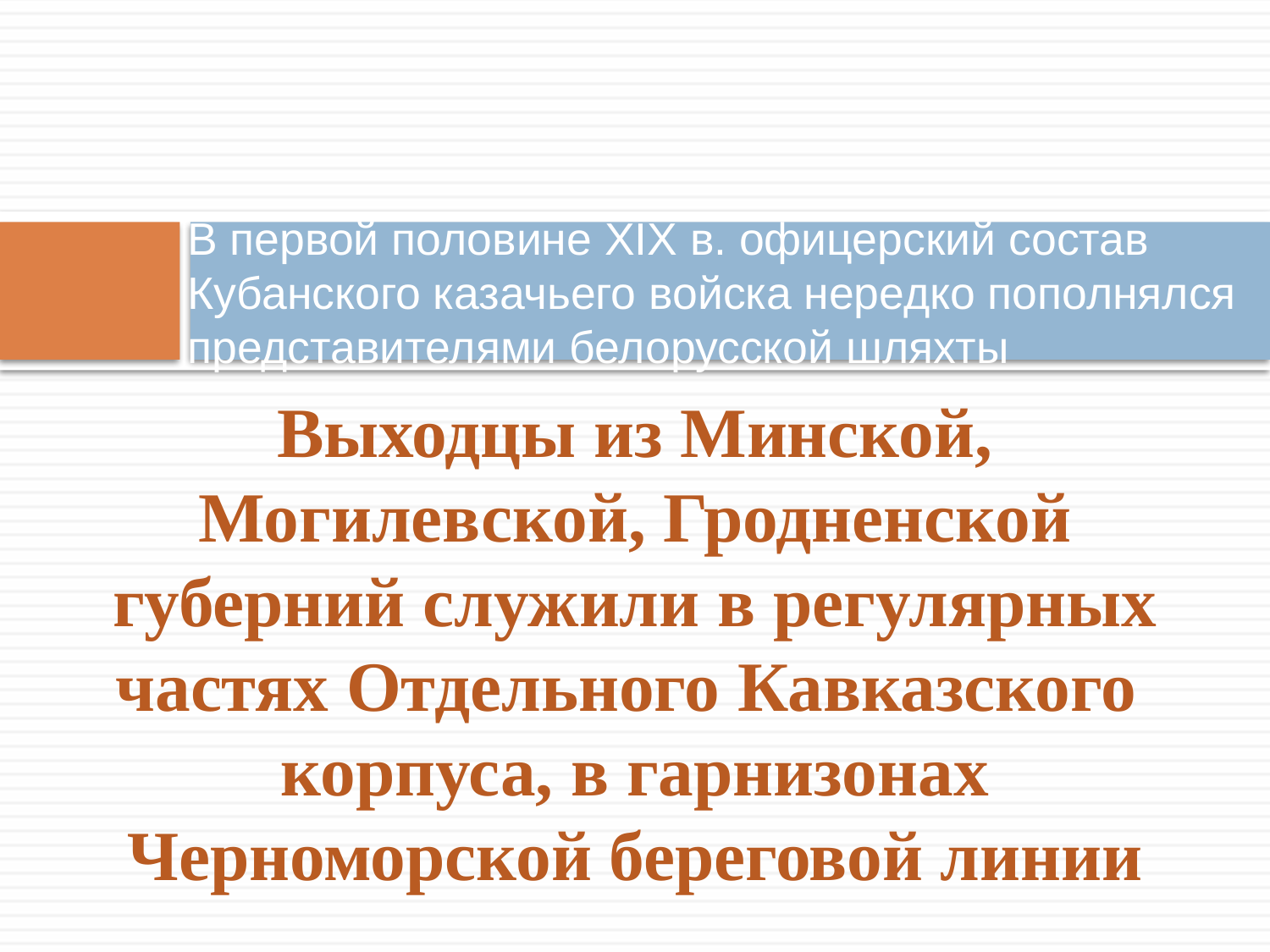

# В первой половине XIX в. офицерский состав Кубанского казачьего войска нередко пополнялся представителями белорусской шляхты
Выходцы из Минской, Могилевской, Гродненской губерний служили в регулярных частях Отдельного Кавказского  корпуса, в гарнизонах Черноморской береговой линии